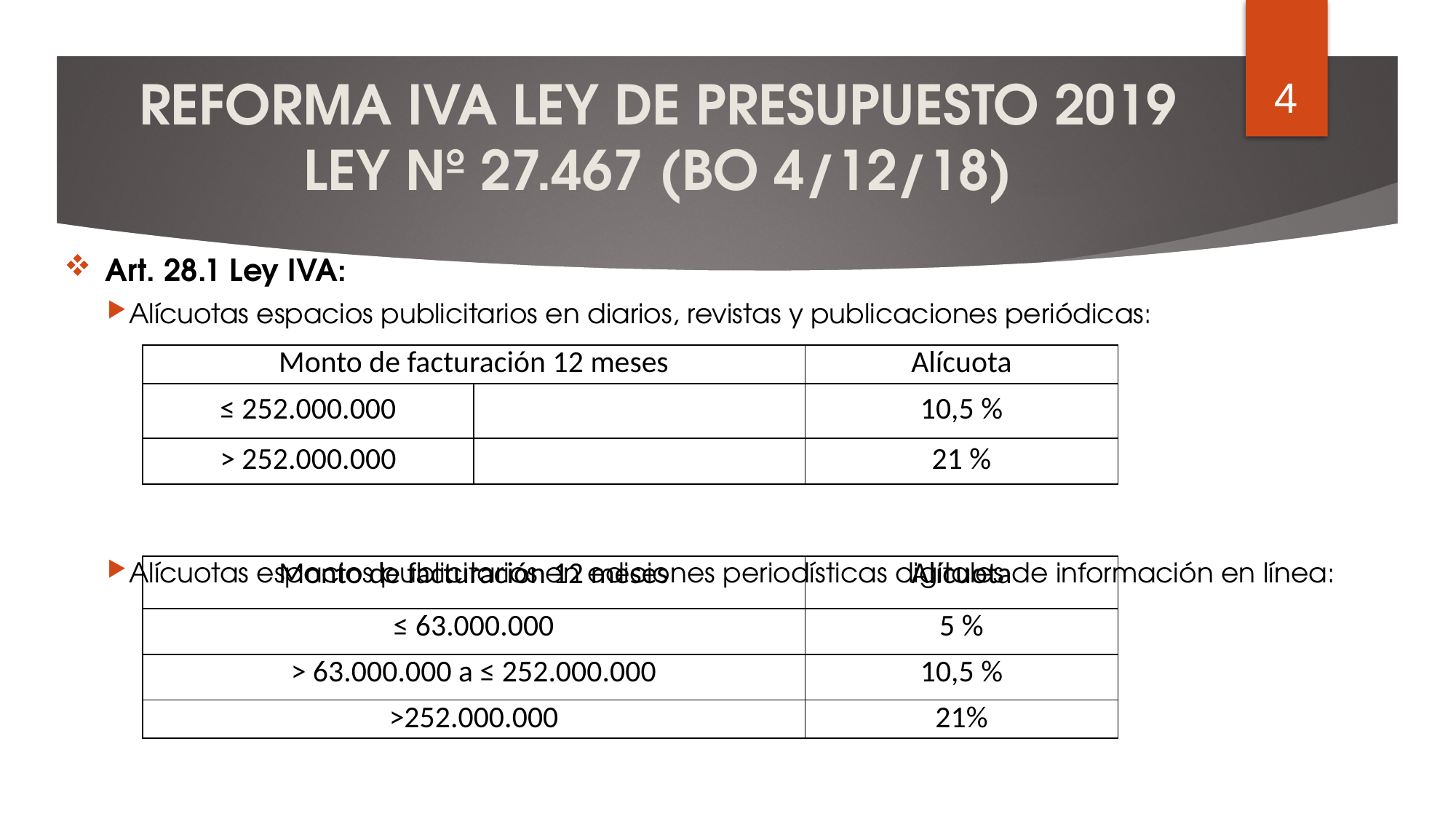

4
# REFORMA IVA LEY DE PRESUPUESTO 2019 LEY Nº 27.467 (BO 4/12/18)

Art. 28.1 Ley IVA:
Alícuotas espacios publicitarios en diarios, revistas y publicaciones periódicas:

Alícuotas espacios publicitarios en ediciones periodísticas digitales de información en línea:

Vigencia: 1/1/19
| Monto de facturación 12 meses |  | Alícuota |
| --- | --- | --- |
| ≤ 252.000.000 |  | 10,5 % |
| > 252.000.000 |  | 21 % |
| Monto de facturación 12 meses | Alícuota |
| --- | --- |
| ≤ 63.000.000 | 5 % |
| > 63.000.000 a ≤ 252.000.000 | 10,5 % |
| >252.000.000 | 21% |